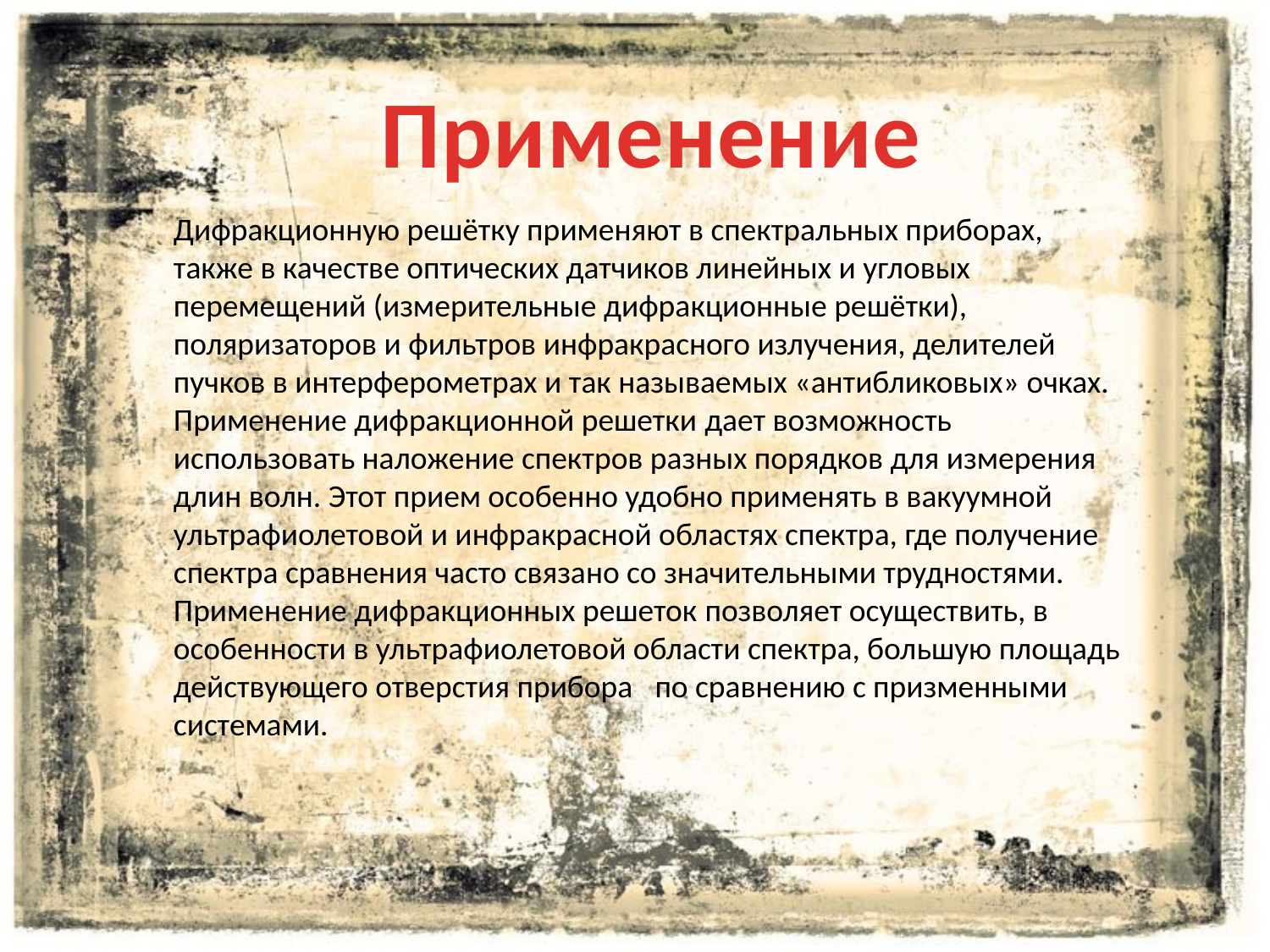

Применение
Дифракционную решётку применяют в спектральных приборах, также в качестве оптических датчиков линейных и угловых перемещений (измерительные дифракционные решётки), поляризаторов и фильтров инфракрасного излучения, делителей пучков в интерферометрах и так называемых «антибликовых» очках.
Применение дифракционной решетки дает возможность использовать наложение спектров разных порядков для измерения длин волн. Этот прием особенно удобно применять в вакуумной ультрафиолетовой и инфракрасной областях спектра, где получение спектра сравнения часто связано со значительными трудностями.
Применение дифракционных решеток позволяет осуществить, в особенности в ультрафиолетовой области спектра, большую площадь действующего отверстия прибора   по сравнению с призменными системами.